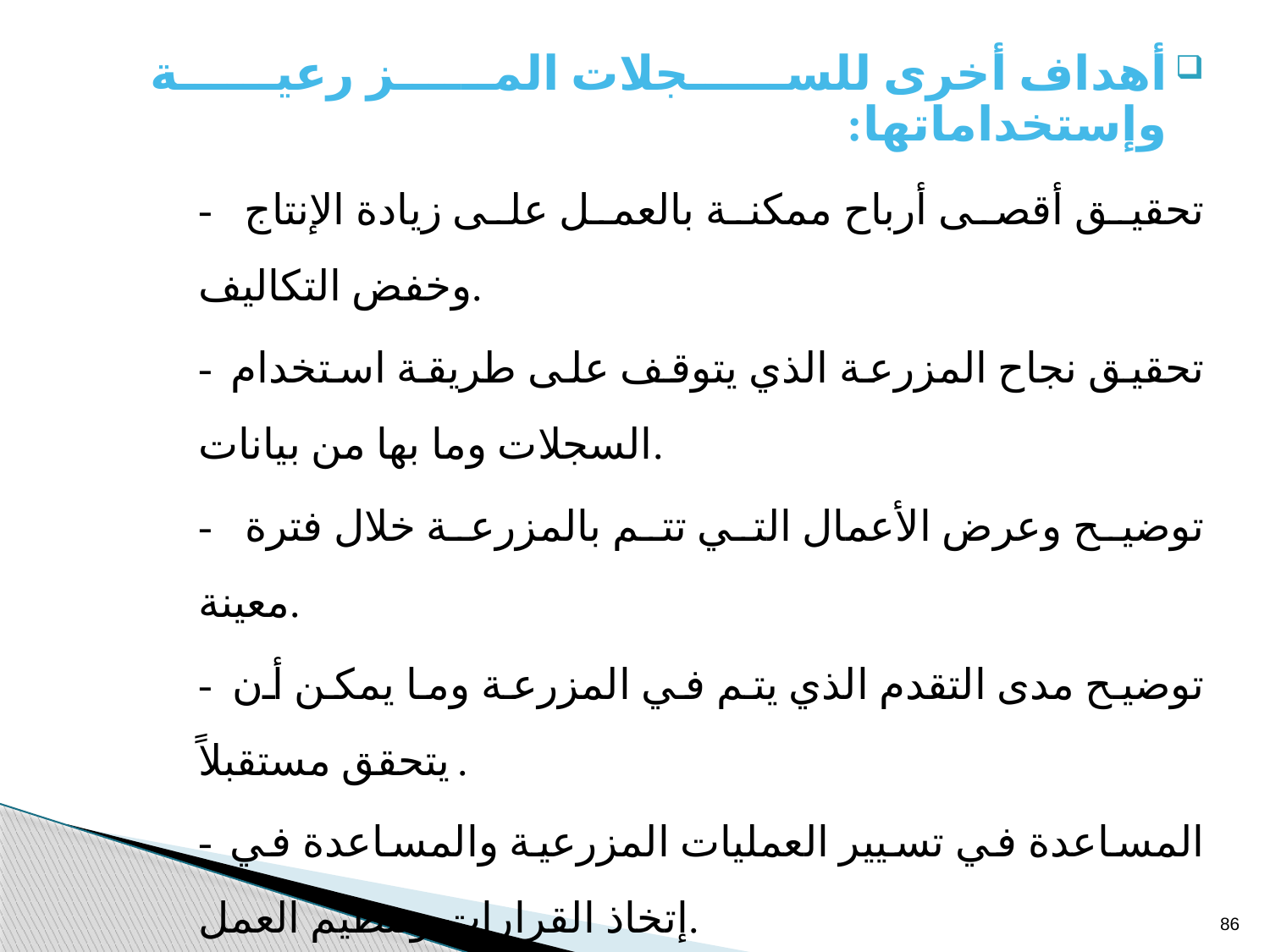

أهداف أخرى للسجلات المز رعية وإستخداماتها:
- تحقيق أقصى أرباح ممكنة بالعمل على زيادة الإنتاج وخفض التكاليف.
- تحقيق نجاح المزرعة الذي يتوقف على طريقة استخدام السجلات وما بها من بيانات.
- توضيح وعرض الأعمال التي تتم بالمزرعة خلال فترة معينة.
- توضيح مدى التقدم الذي يتم في المزرعة وما يمكن أن يتحقق مستقبلاً.
- المساعدة في تسيير العمليات المزرعية والمساعدة في إتخاذ القرارات وتنظيم العمل.
- توضح مدى الانحراف في أداء العمليات المزرعية بمقارنتها بما هو محدد في الخطة الإنتاجية تساعد علي تحسين الكفاءة الإنتاجية للموارد المستخدمة.
86